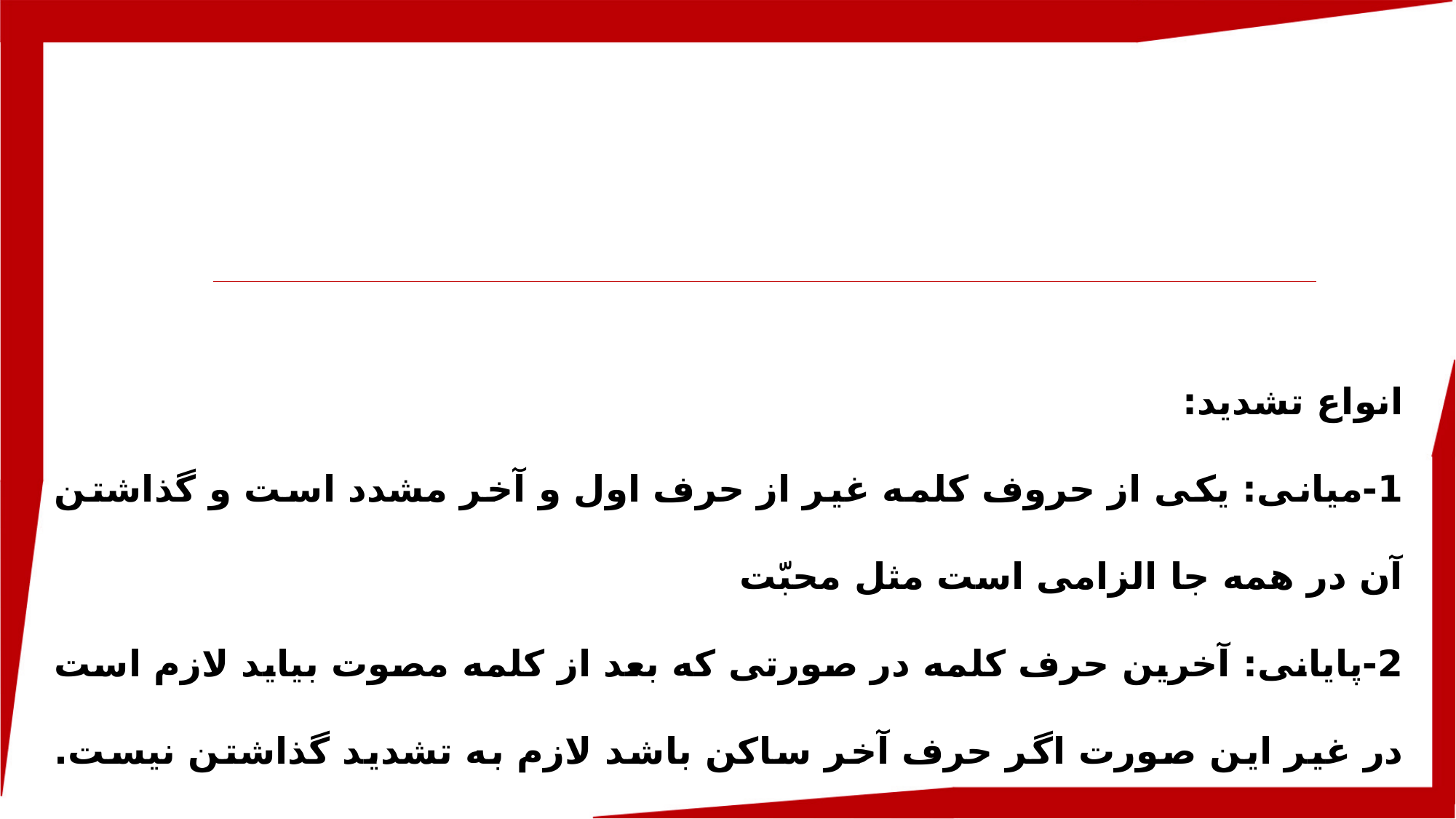

انواع تشدید:
1-میانی: یکی از حروف کلمه غیر از حرف اول و آخر مشدد است و گذاشتن آن در همه جا الزامی است مثل محبّت
2-پایانی: آخرین حرف کلمه در صورتی که بعد از کلمه مصوت بیاید لازم است در غیر این صورت اگر حرف آخر ساکن باشد لازم به تشدید گذاشتن نیست. سد – سدّ کرج  		فن – فنّی